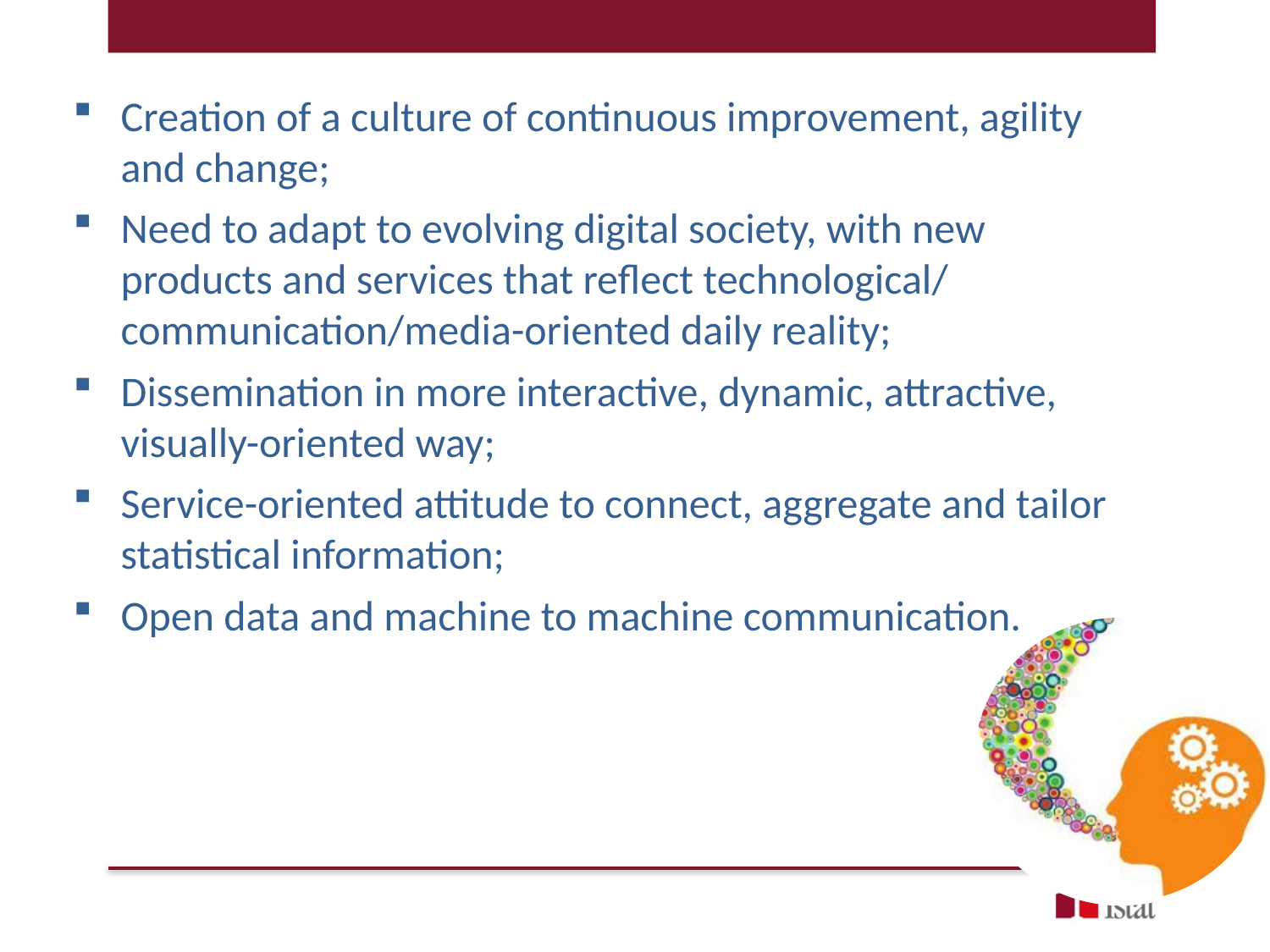

Creation of a culture of continuous improvement, agility and change;
Need to adapt to evolving digital society, with new products and services that reflect technological/ communication/media-oriented daily reality;
Dissemination in more interactive, dynamic, attractive, visually-oriented way;
Service-oriented attitude to connect, aggregate and tailor statistical information;
Open data and machine to machine communication.